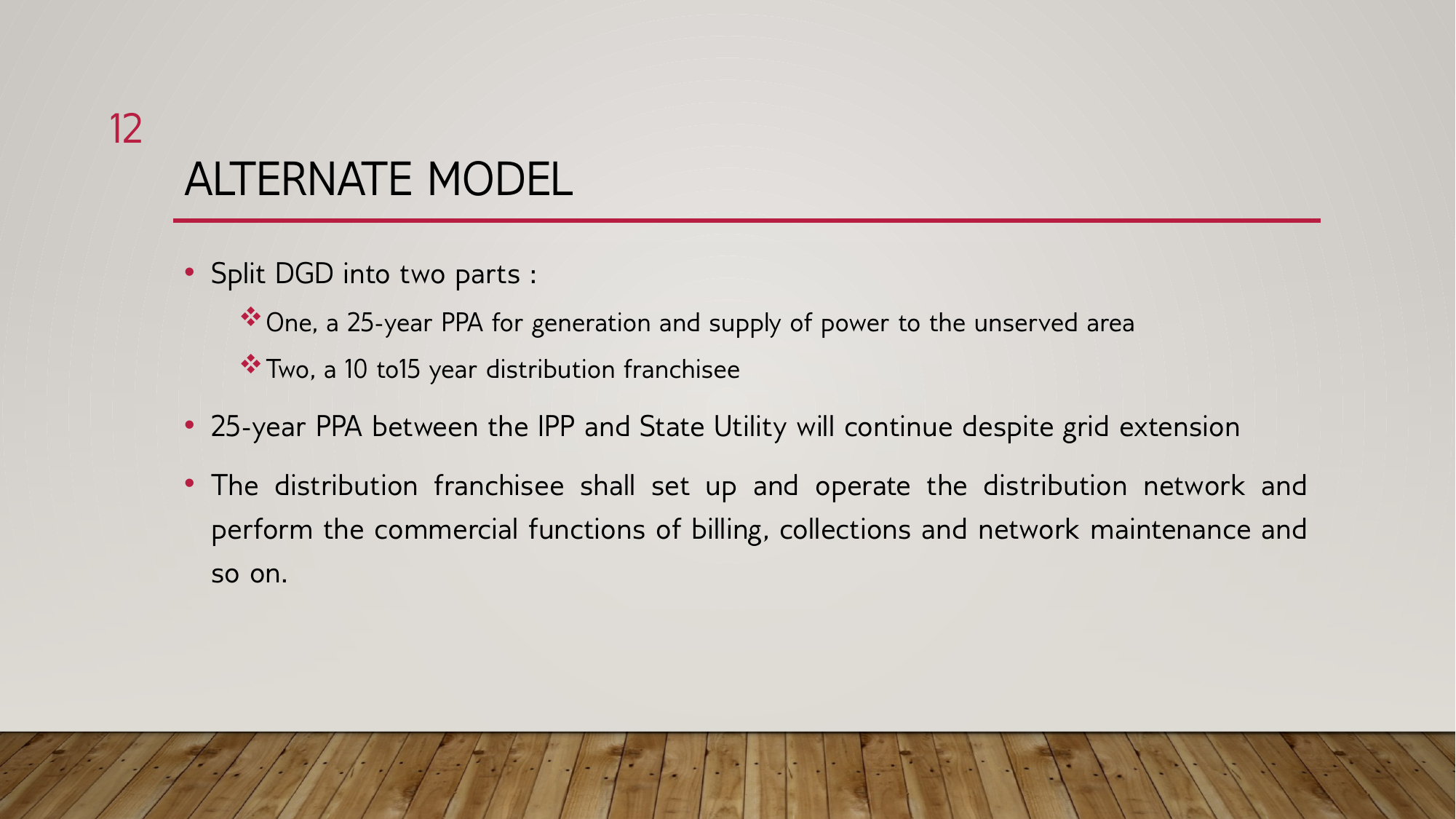

12
# Alternate Model
Split DGD into two parts :
One, a 25-year PPA for generation and supply of power to the unserved area
Two, a 10 to15 year distribution franchisee
25-year PPA between the IPP and State Utility will continue despite grid extension
The distribution franchisee shall set up and operate the distribution network and perform the commercial functions of billing, collections and network maintenance and so on.